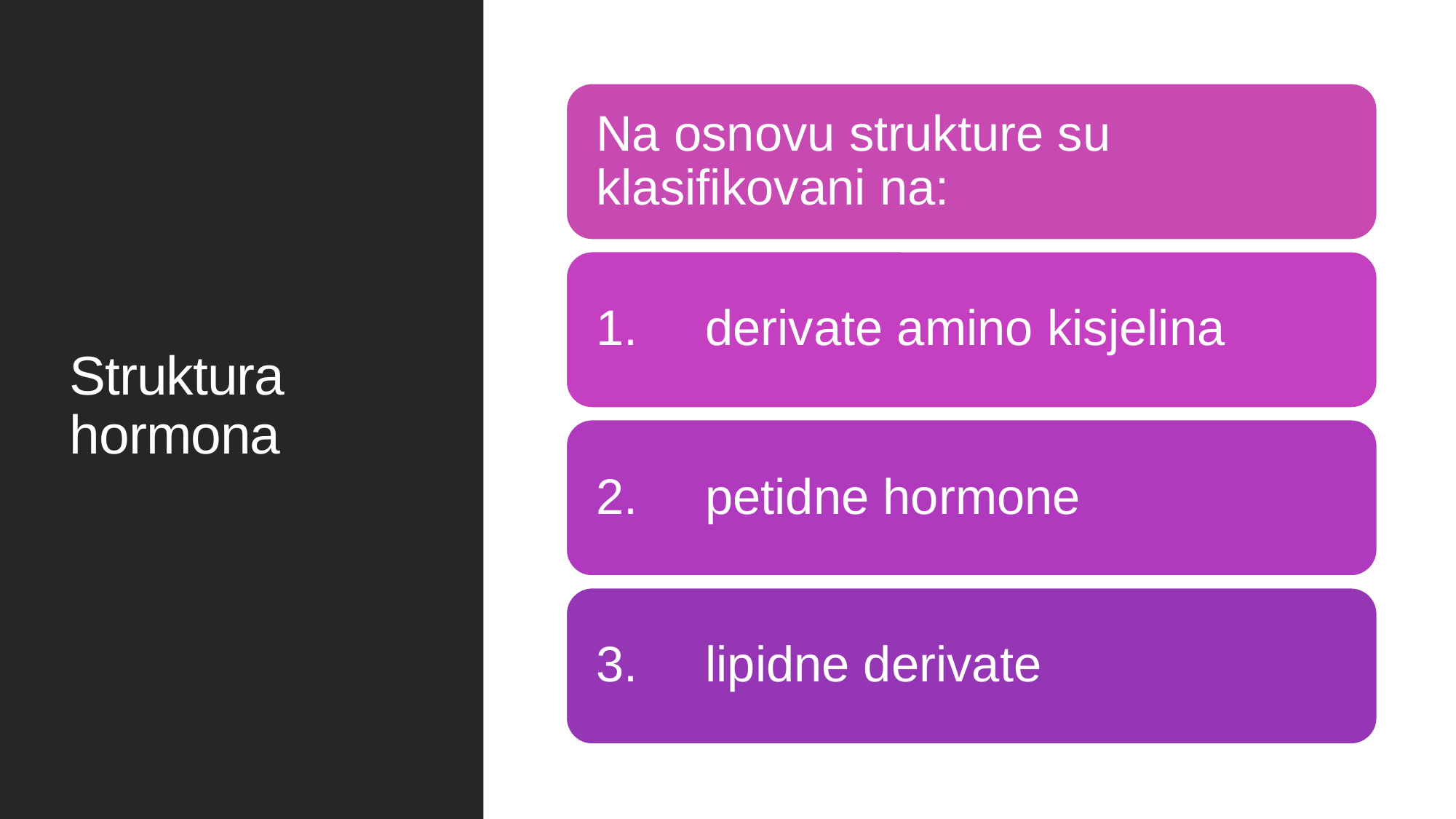

# Struktura hormona
Na osnovu strukture su klasifikovani na:
1.	derivate amino kisjelina
2.	petidne hormone
3.	lipidne derivate